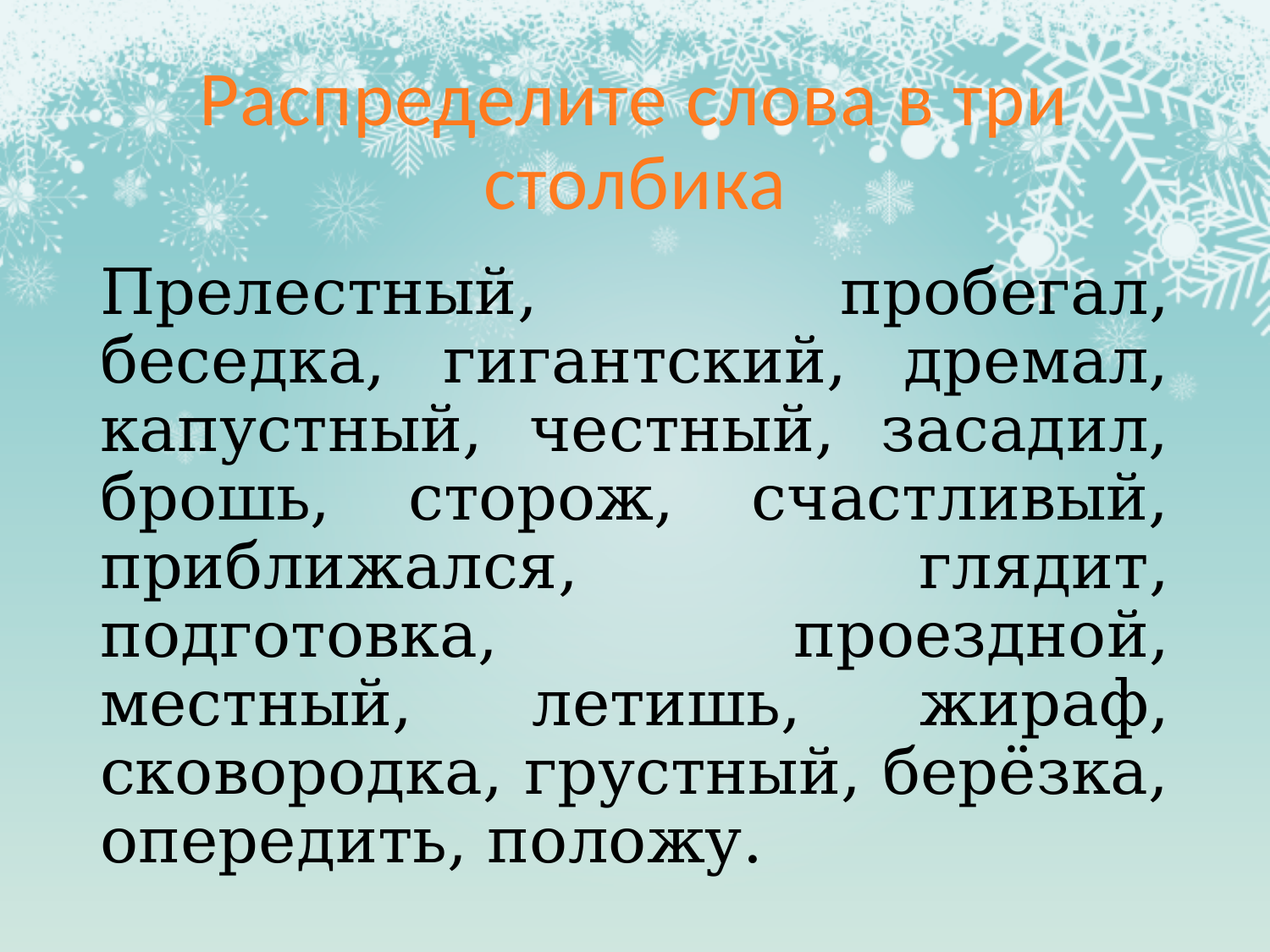

# Распределите слова в три столбика
Прелестный, пробегал, беседка, гигантский, дремал, капустный, честный, засадил, брошь, сторож, счастливый, приближался, глядит, подготовка, проездной, местный, летишь, жираф, сковородка, грустный, берёзка, опередить, положу.